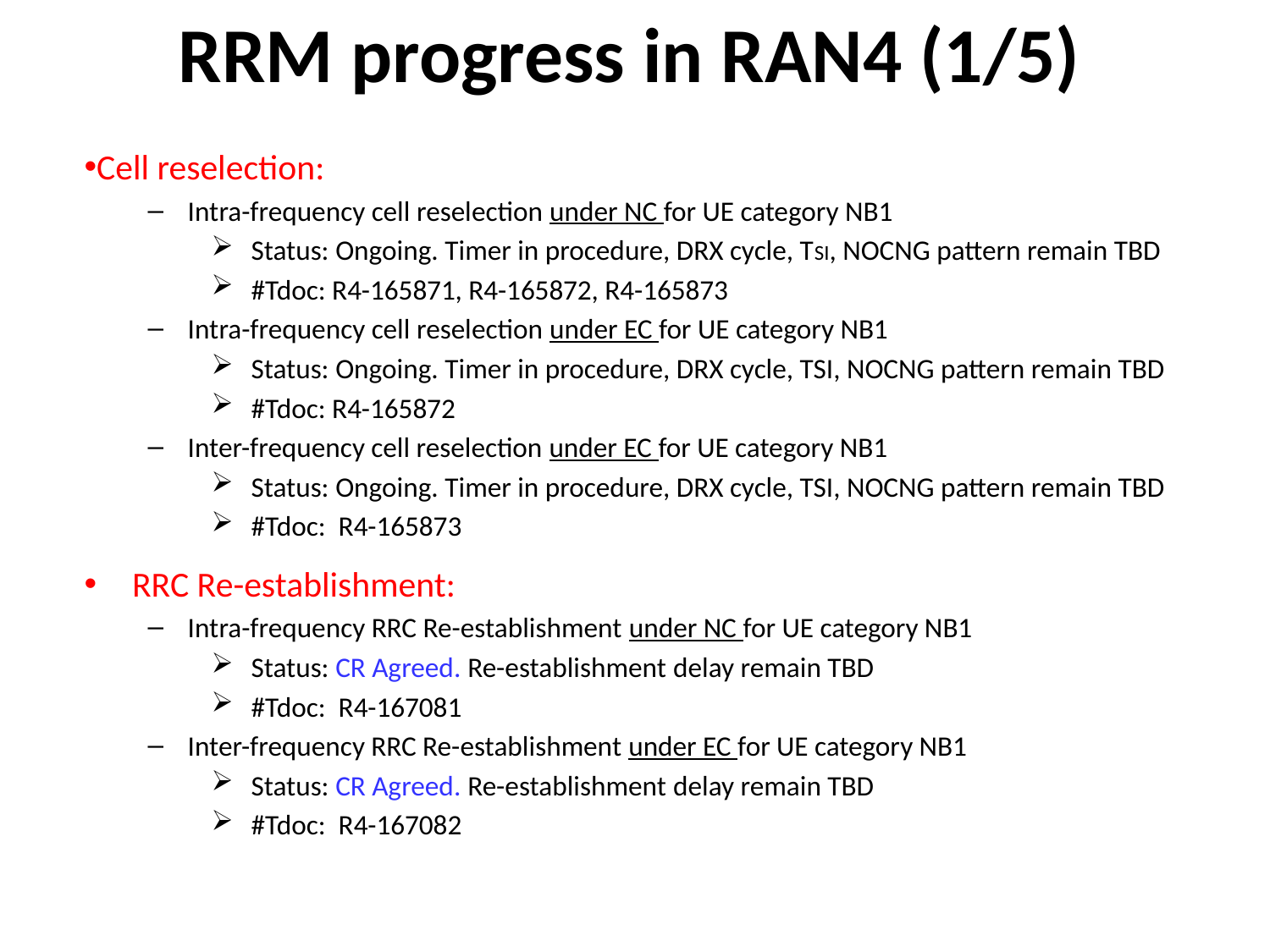

# RRM progress in RAN4 (1/5)

Cell reselection:
Intra-frequency cell reselection under NC for UE category NB1
Status: Ongoing. Timer in procedure, DRX cycle, TSI, NOCNG pattern remain TBD
#Tdoc: R4-165871, R4-165872, R4-165873
Intra-frequency cell reselection under EC for UE category NB1
Status: Ongoing. Timer in procedure, DRX cycle, TSI, NOCNG pattern remain TBD
#Tdoc: R4-165872
Inter-frequency cell reselection under EC for UE category NB1
Status: Ongoing. Timer in procedure, DRX cycle, TSI, NOCNG pattern remain TBD
#Tdoc:  R4-165873
RRC Re-establishment:
Intra-frequency RRC Re-establishment under NC for UE category NB1
Status: CR Agreed. Re-establishment delay remain TBD
#Tdoc:  R4-167081
Inter-frequency RRC Re-establishment under EC for UE category NB1
Status: CR Agreed. Re-establishment delay remain TBD
#Tdoc:  R4-167082